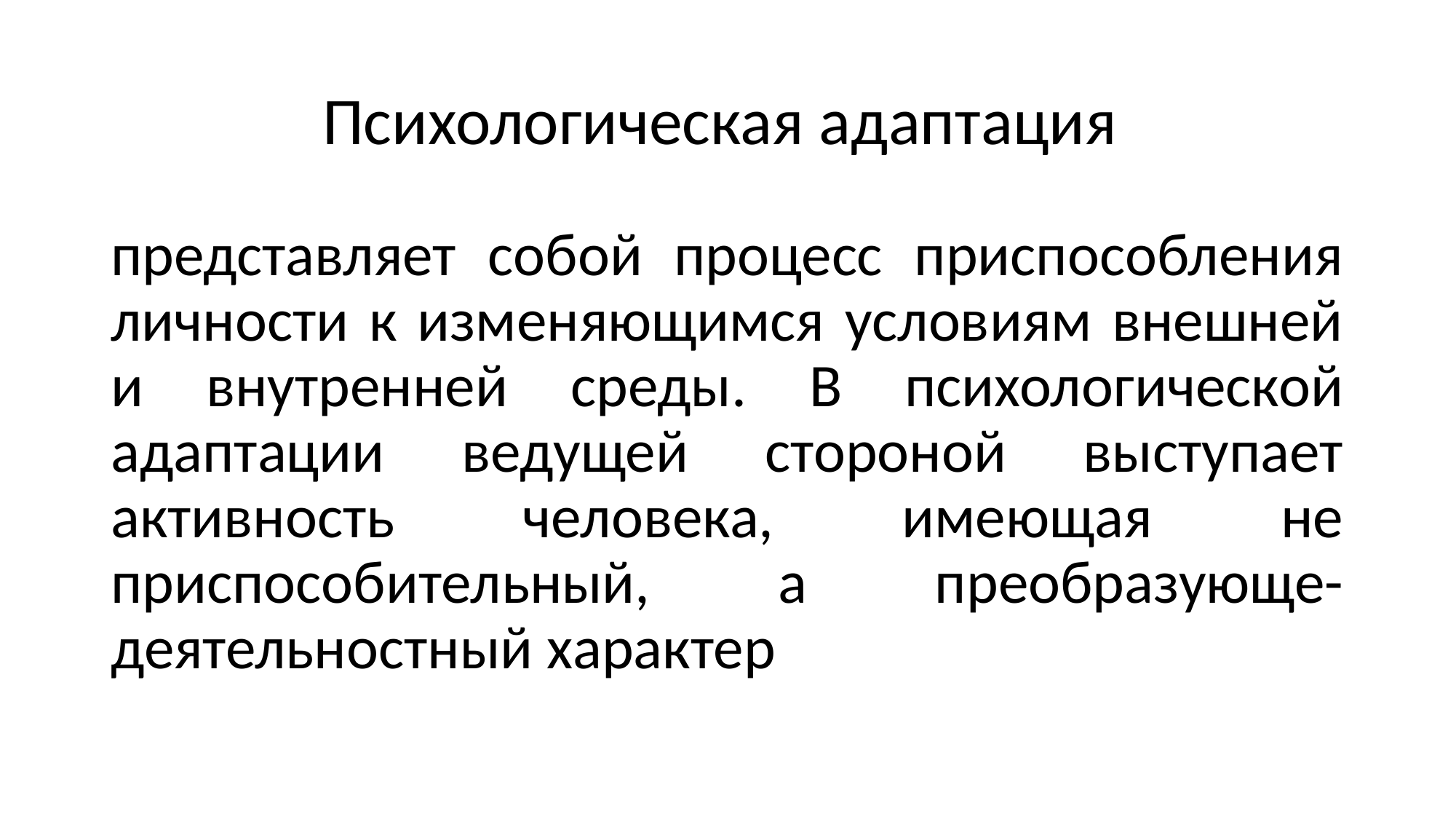

# Психологическая адаптация
представляет собой процесс приспособления личности к изменяющимся условиям внешней и внутренней среды. В психологической адаптации ведущей стороной выступает активность человека, имеющая не приспособительный, а преобразующе-деятельностный характер